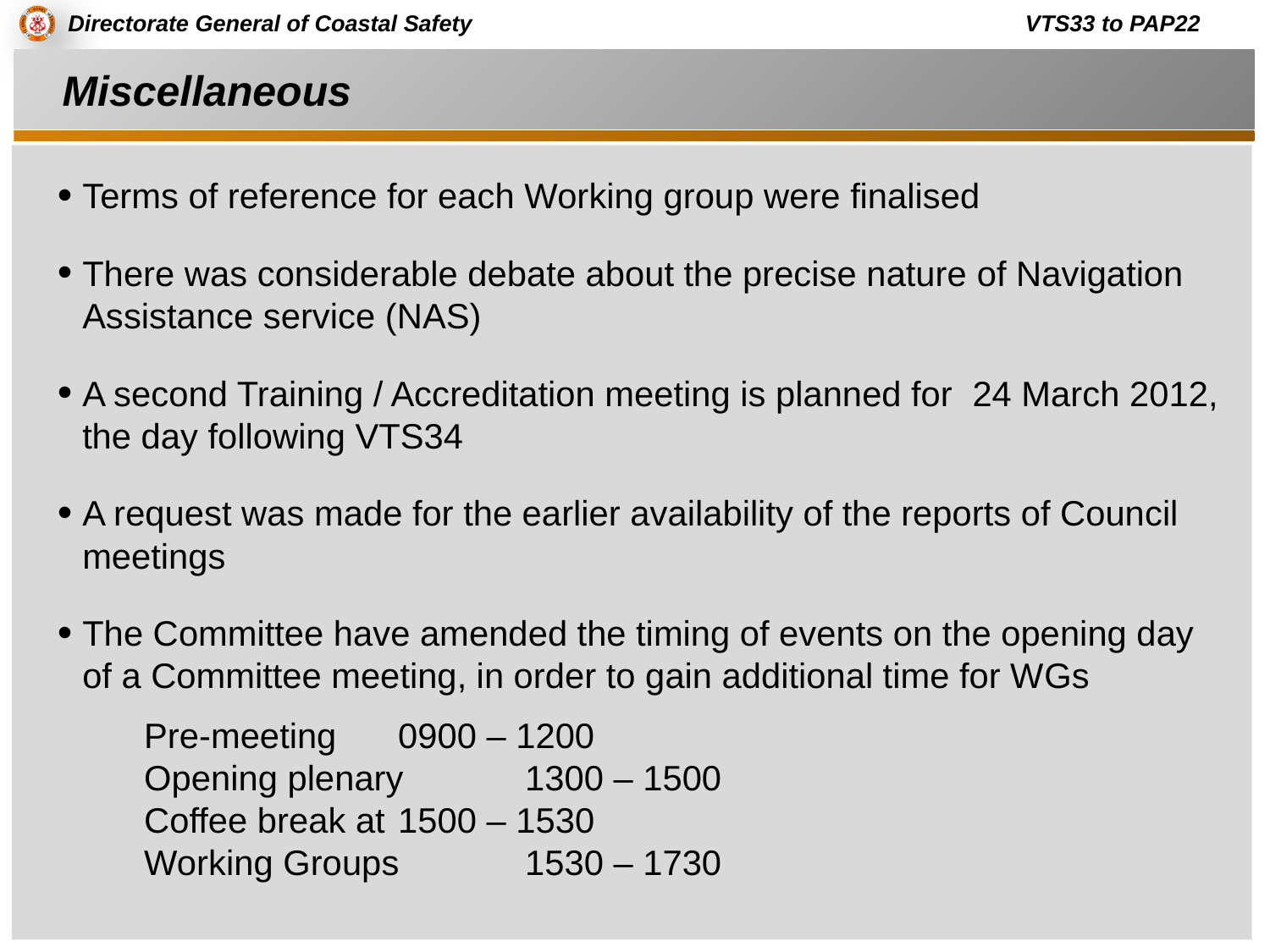

# Miscellaneous
Terms of reference for each Working group were finalised
There was considerable debate about the precise nature of Navigation Assistance service (NAS)
A second Training / Accreditation meeting is planned for  24 March 2012, the day following VTS34
A request was made for the earlier availability of the reports of Council meetings
The Committee have amended the timing of events on the opening day of a Committee meeting, in order to gain additional time for WGs
Pre-meeting	0900 – 1200
Opening plenary	1300 – 1500
Coffee break at	1500 – 1530
Working Groups	1530 – 1730